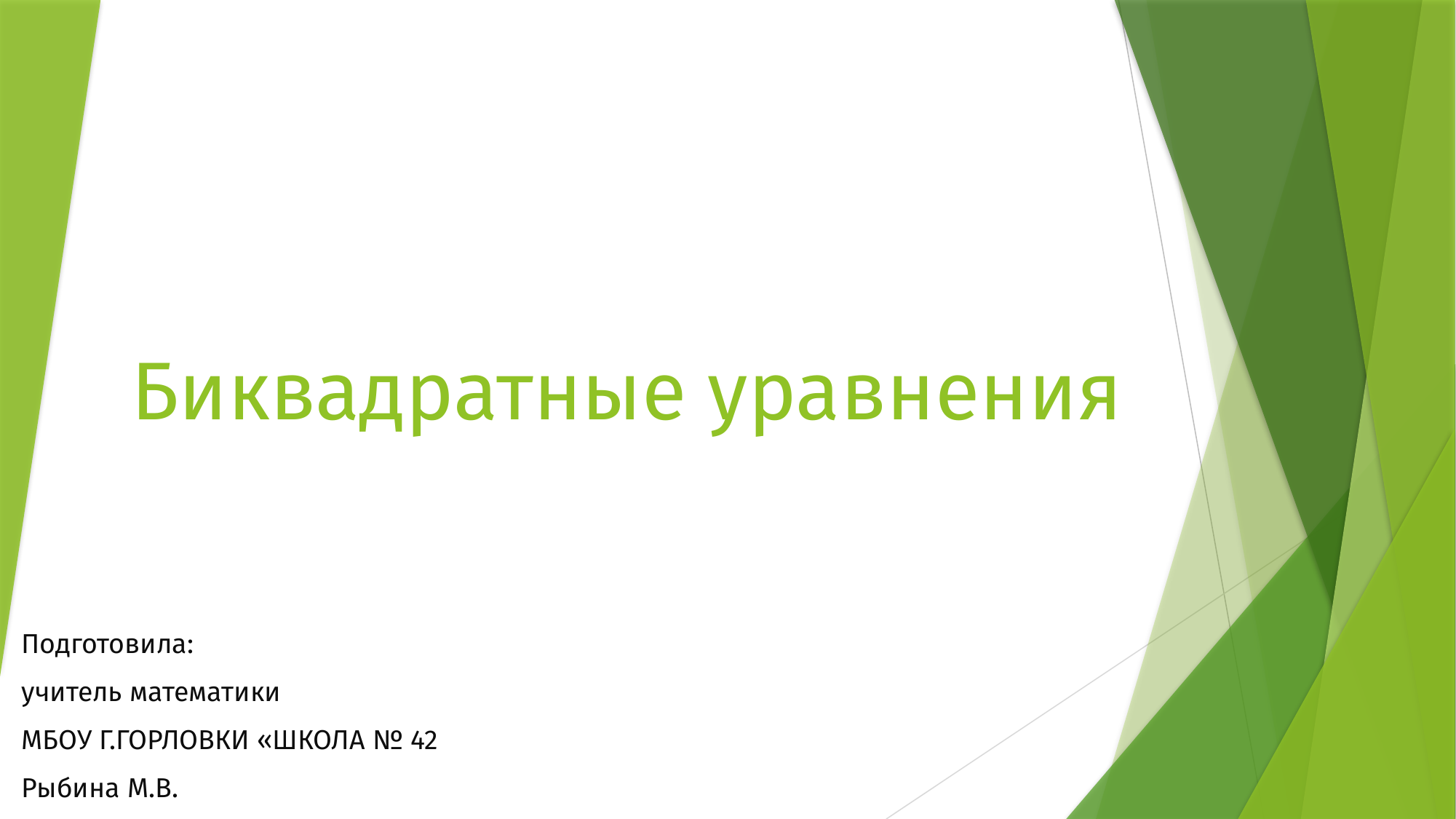

# Биквадратные уравнения
Подготовила:
учитель математики
МБОУ Г.ГОРЛОВКИ «ШКОЛА № 42
Рыбина М.В.